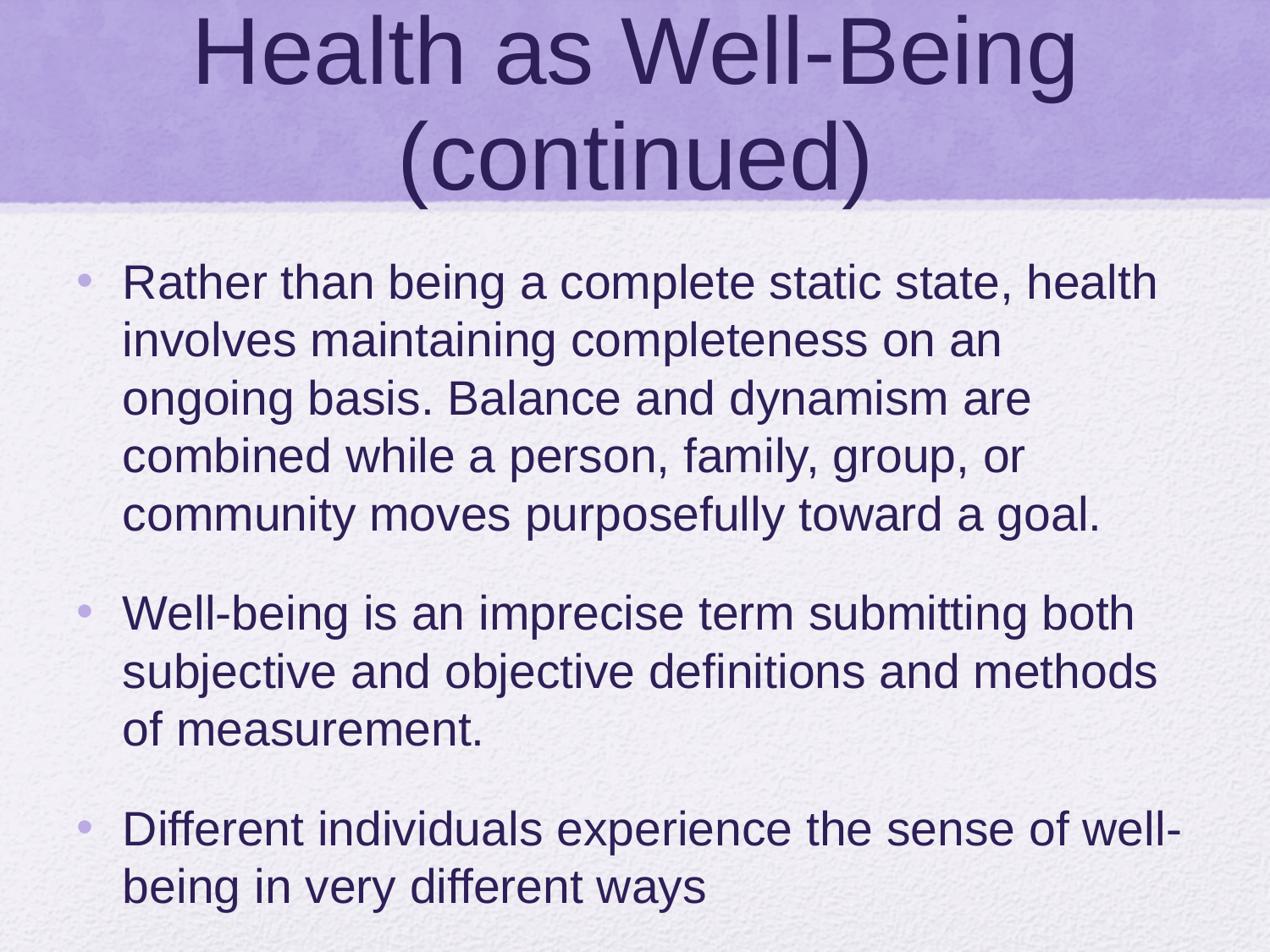

# Health as Well-Being (continued)
Rather than being a complete static state, health involves maintaining completeness on an ongoing basis. Balance and dynamism are combined while a person, family, group, or community moves purposefully toward a goal.
Well-being is an imprecise term submitting both subjective and objective definitions and methods of measurement.
Different individuals experience the sense of well-being in very different ways